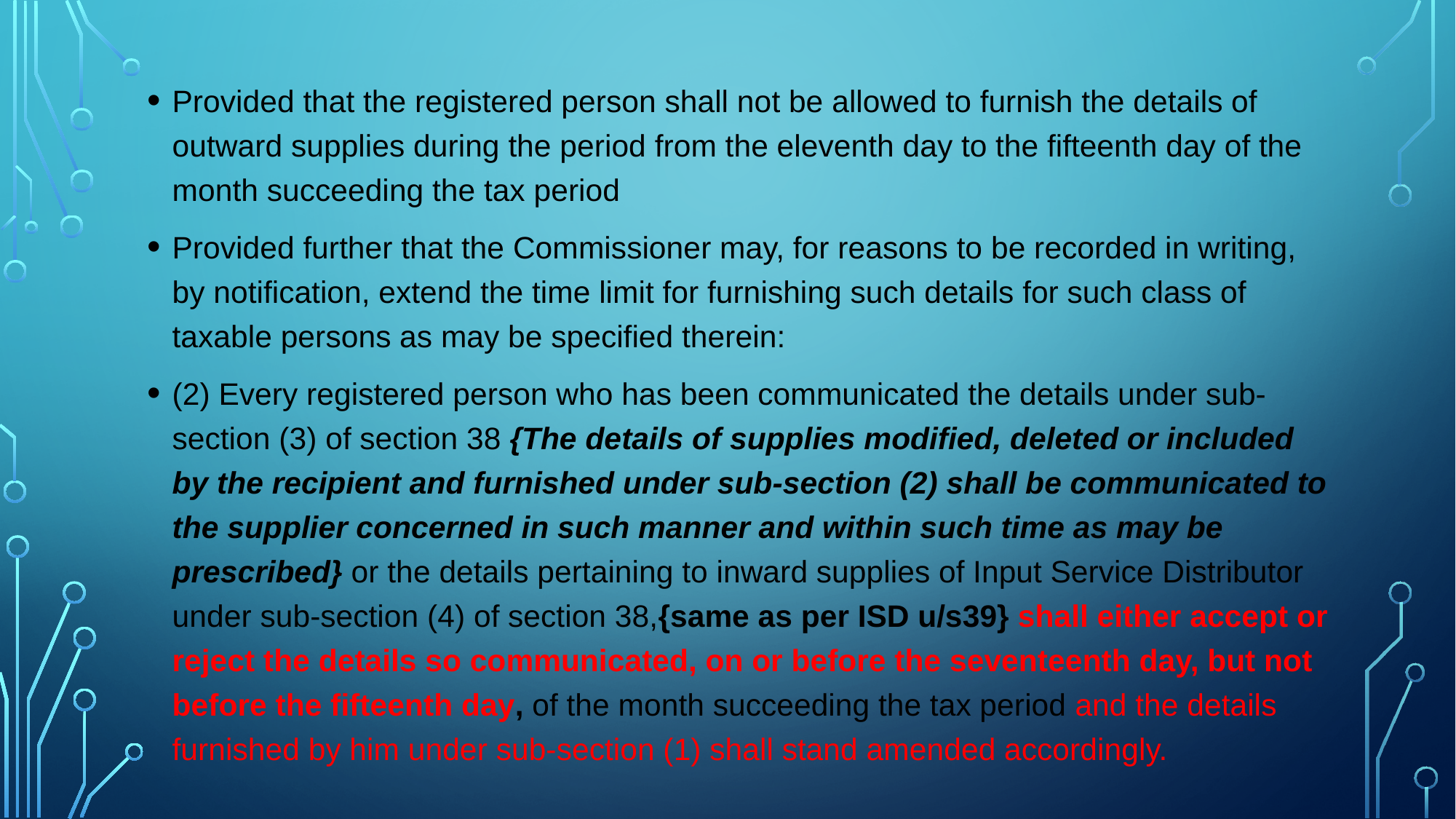

Provided that the registered person shall not be allowed to furnish the details of outward supplies during the period from the eleventh day to the fifteenth day of the month succeeding the tax period
Provided further that the Commissioner may, for reasons to be recorded in writing, by notification, extend the time limit for furnishing such details for such class of taxable persons as may be specified therein:
(2) Every registered person who has been communicated the details under sub-section (3) of section 38 {The details of supplies modified, deleted or included by the recipient and furnished under sub-section (2) shall be communicated to the supplier concerned in such manner and within such time as may be prescribed} or the details pertaining to inward supplies of Input Service Distributor under sub-section (4) of section 38,{same as per ISD u/s39} shall either accept or reject the details so communicated, on or before the seventeenth day, but not before the fifteenth day, of the month succeeding the tax period and the details furnished by him under sub-section (1) shall stand amended accordingly.